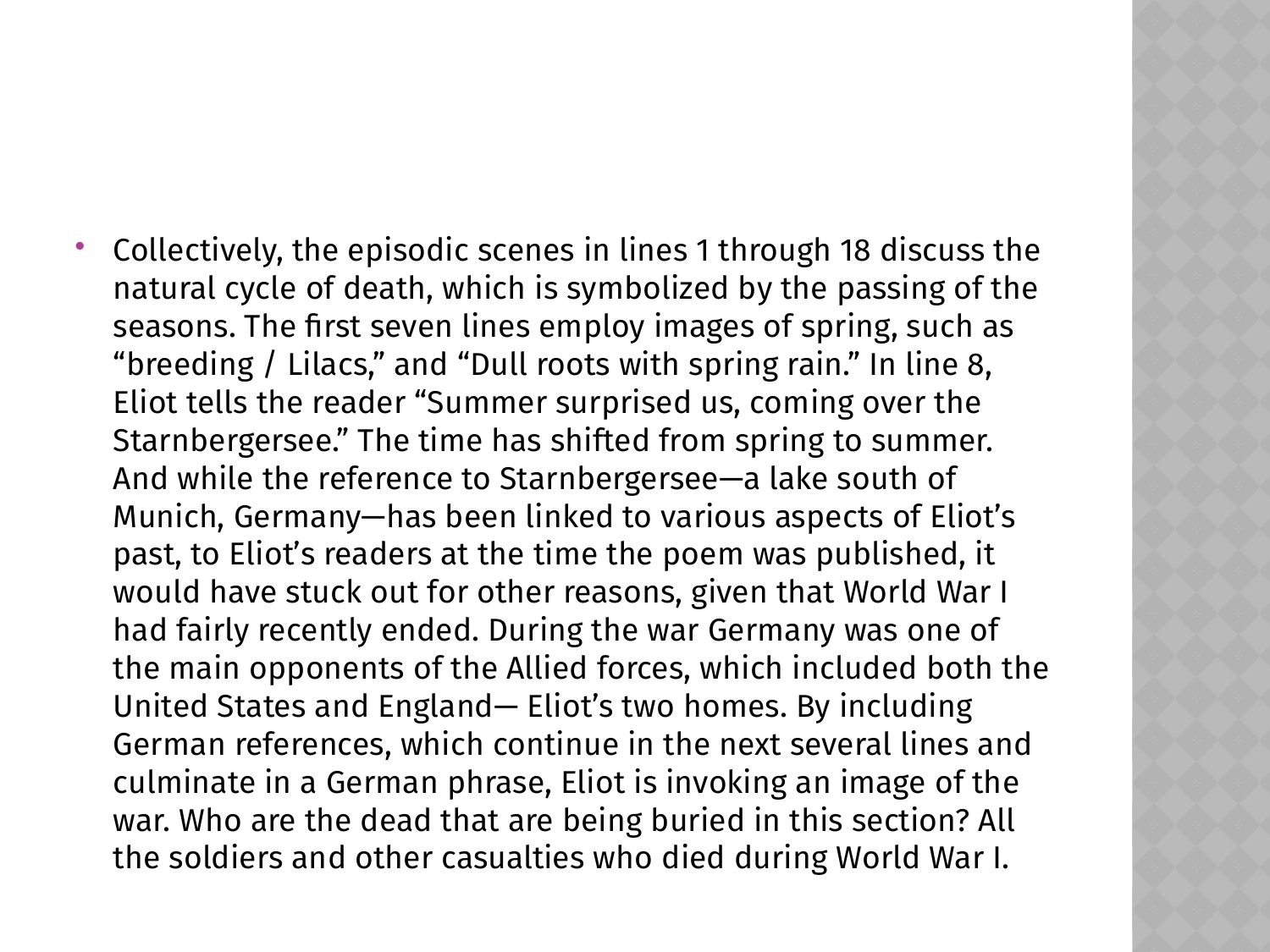

#
Collectively, the episodic scenes in lines 1 through 18 discuss the natural cycle of death, which is symbolized by the passing of the seasons. The first seven lines employ images of spring, such as “breeding / Lilacs,” and “Dull roots with spring rain.” In line 8, Eliot tells the reader “Summer surprised us, coming over the Starnbergersee.” The time has shifted from spring to summer. And while the reference to Starnbergersee—a lake south of Munich, Germany—has been linked to various aspects of Eliot’s past, to Eliot’s readers at the time the poem was published, it would have stuck out for other reasons, given that World War I had fairly recently ended. During the war Germany was one of the main opponents of the Allied forces, which included both the United States and England— Eliot’s two homes. By including German references, which continue in the next several lines and culminate in a German phrase, Eliot is invoking an image of the war. Who are the dead that are being buried in this section? All the soldiers and other casualties who died during World War I.